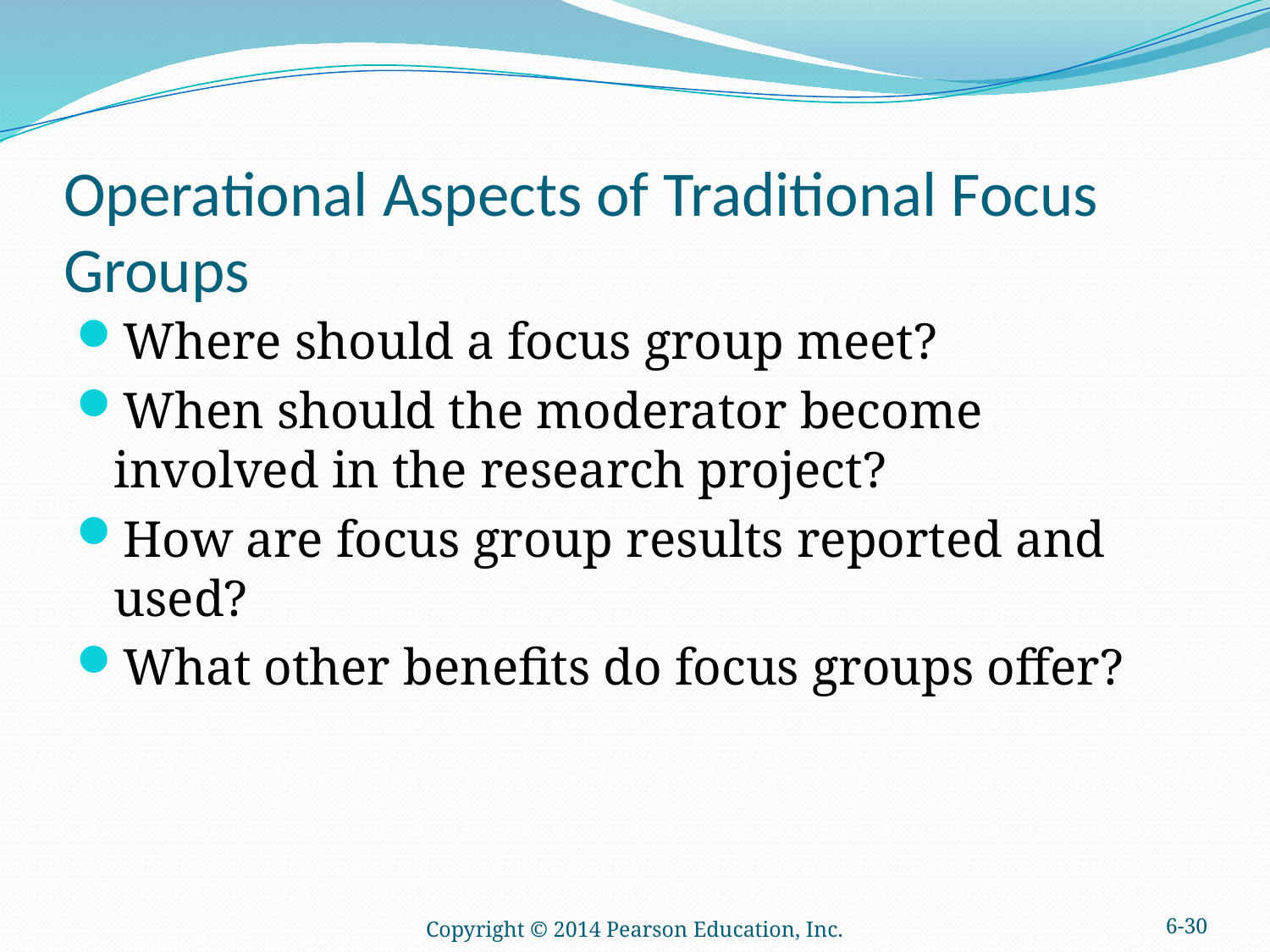

# Operational Aspects of Traditional Focus Groups
Where should a focus group meet?
When should the moderator become involved in the research project?
How are focus group results reported and used?
What other benefits do focus groups offer?